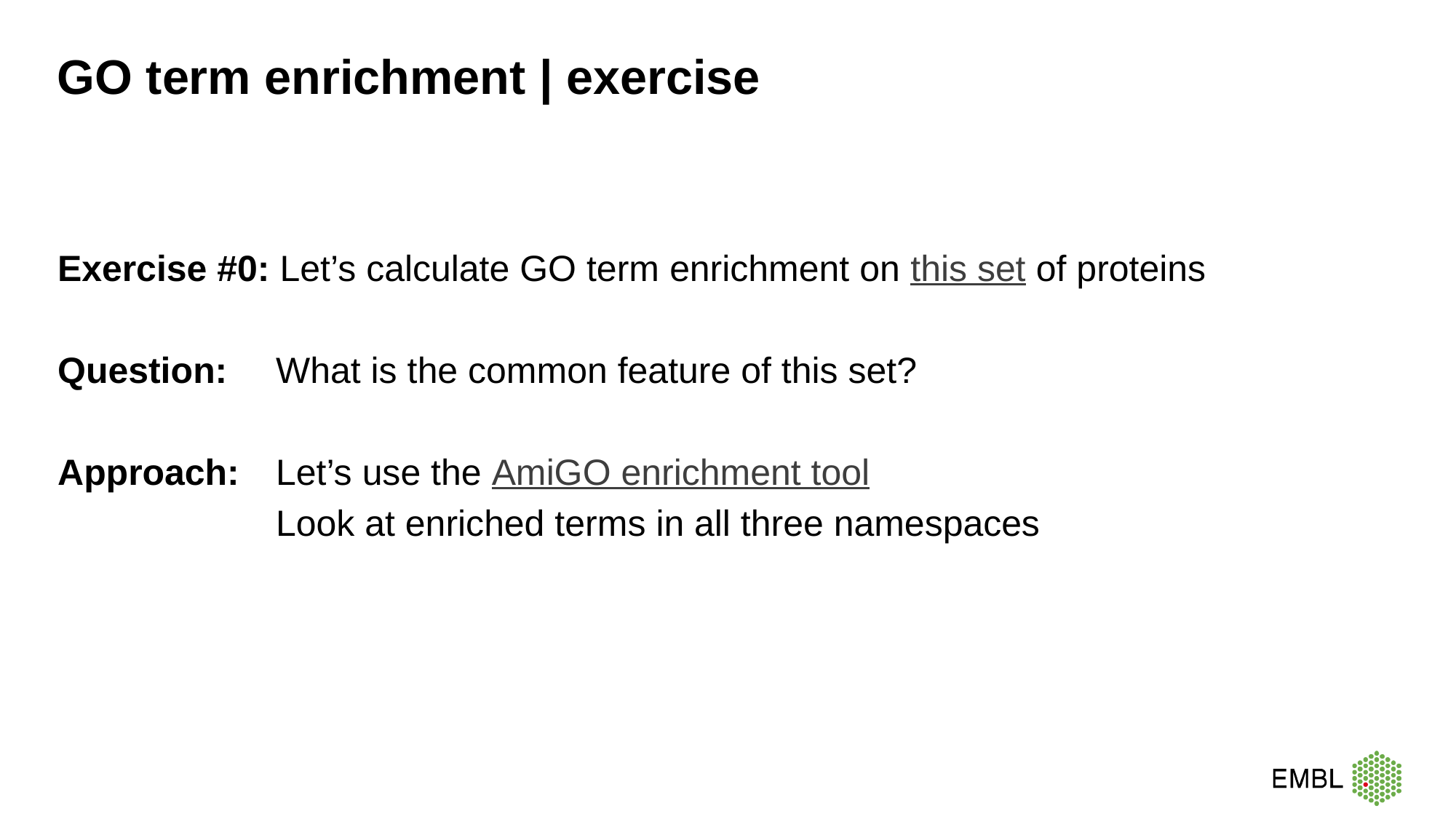

# GO term enrichment | exercise
Exercise #0: Let’s calculate GO term enrichment on this set of proteins

Question:	What is the common feature of this set?

Approach:	Let’s use the AmiGO enrichment tool
		Look at enriched terms in all three namespaces